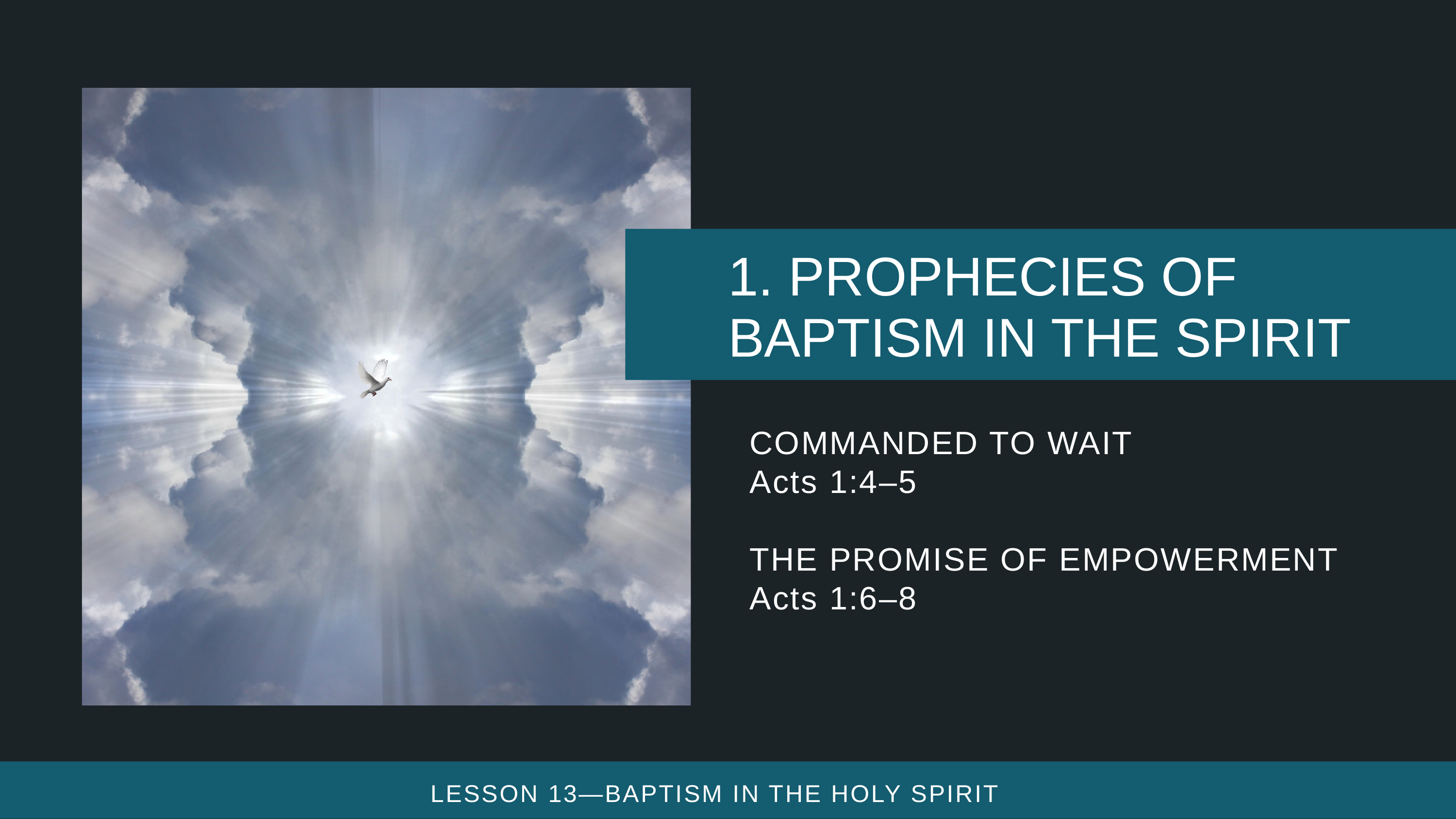

COMMANDED TO WAIT
Acts 1:4–5
THE PROMISE OF EMPOWERMENT
Acts 1:6–8